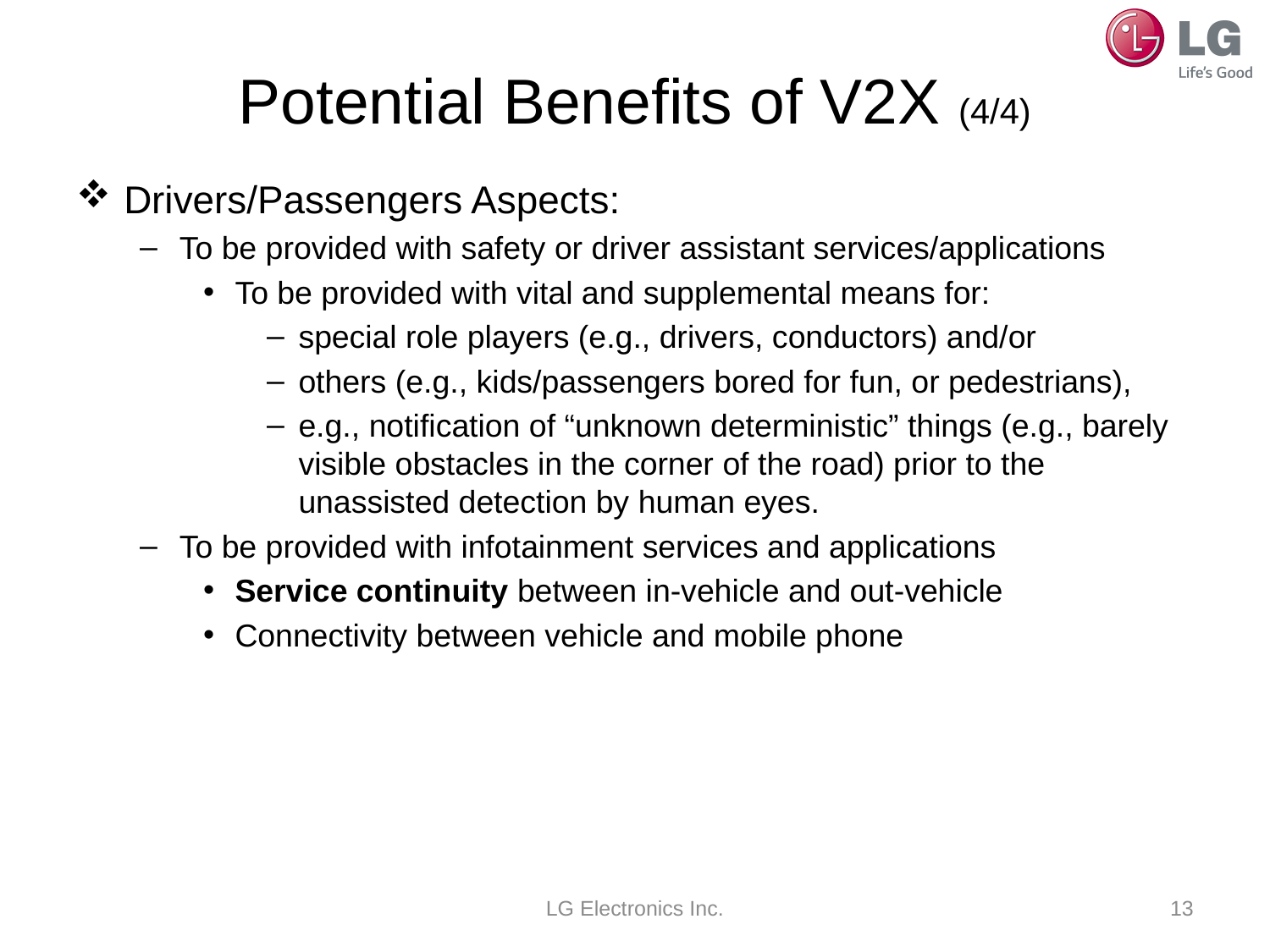

# Potential Benefits of V2X (4/4)
Drivers/Passengers Aspects:
To be provided with safety or driver assistant services/applications
To be provided with vital and supplemental means for:
special role players (e.g., drivers, conductors) and/or
others (e.g., kids/passengers bored for fun, or pedestrians),
e.g., notification of “unknown deterministic” things (e.g., barely visible obstacles in the corner of the road) prior to the unassisted detection by human eyes.
To be provided with infotainment services and applications
Service continuity between in-vehicle and out-vehicle
Connectivity between vehicle and mobile phone

LG Electronics Inc.
13